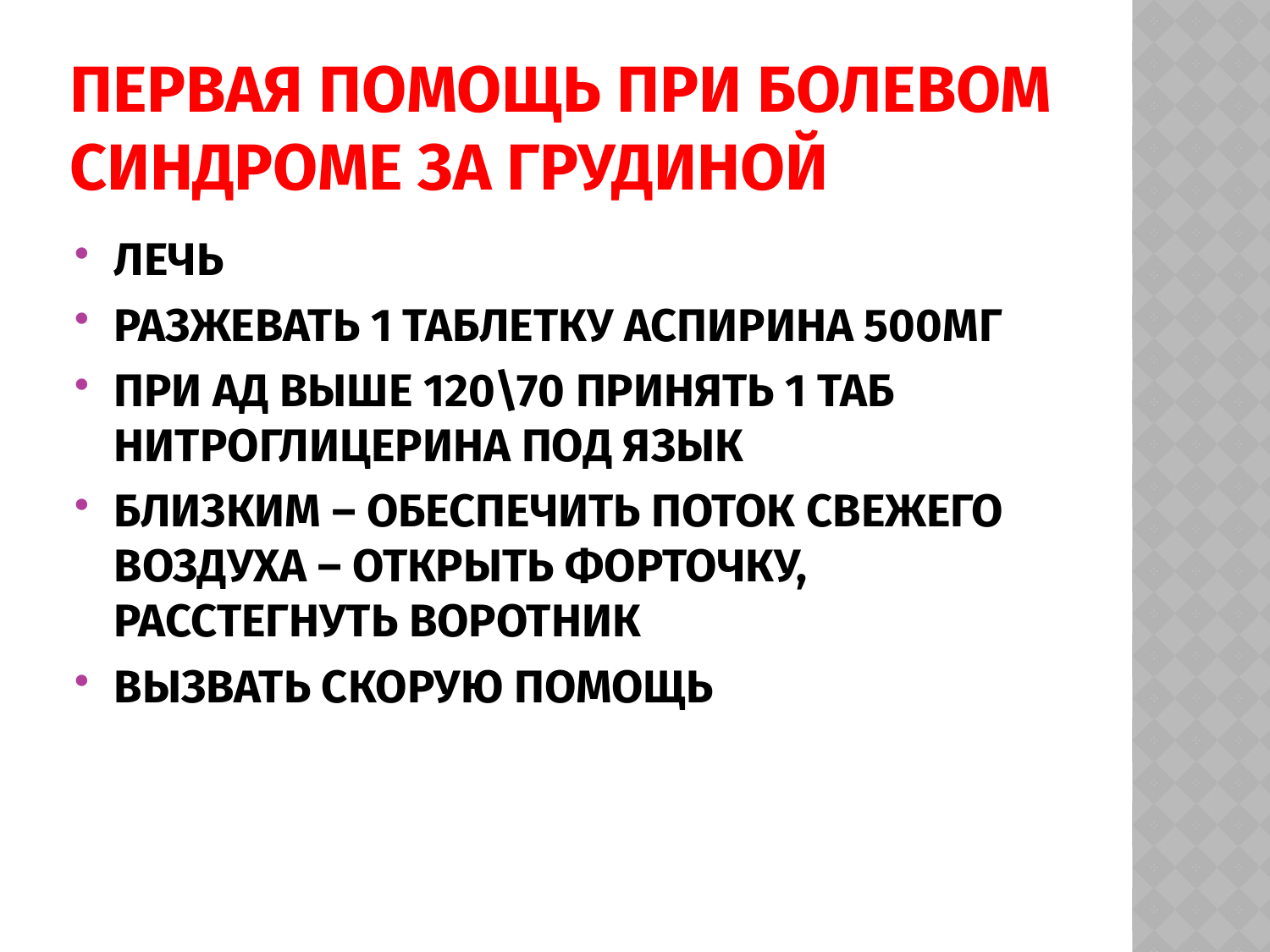

# ПЕРВАЯ ПОМОЩЬ ПРИ БОЛЕВОМ СИНДРОМЕ ЗА ГРУДИНОЙ
ЛЕЧЬ
РАЗЖЕВАТЬ 1 ТАБЛЕТКУ АСПИРИНА 500МГ
ПРИ АД ВЫШЕ 120\70 ПРИНЯТЬ 1 ТАБ НИТРОГЛИЦЕРИНА ПОД ЯЗЫК
БЛИЗКИМ – ОБЕСПЕЧИТЬ ПОТОК СВЕЖЕГО ВОЗДУХА – ОТКРЫТЬ ФОРТОЧКУ, РАССТЕГНУТЬ ВОРОТНИК
ВЫЗВАТЬ СКОРУЮ ПОМОЩЬ